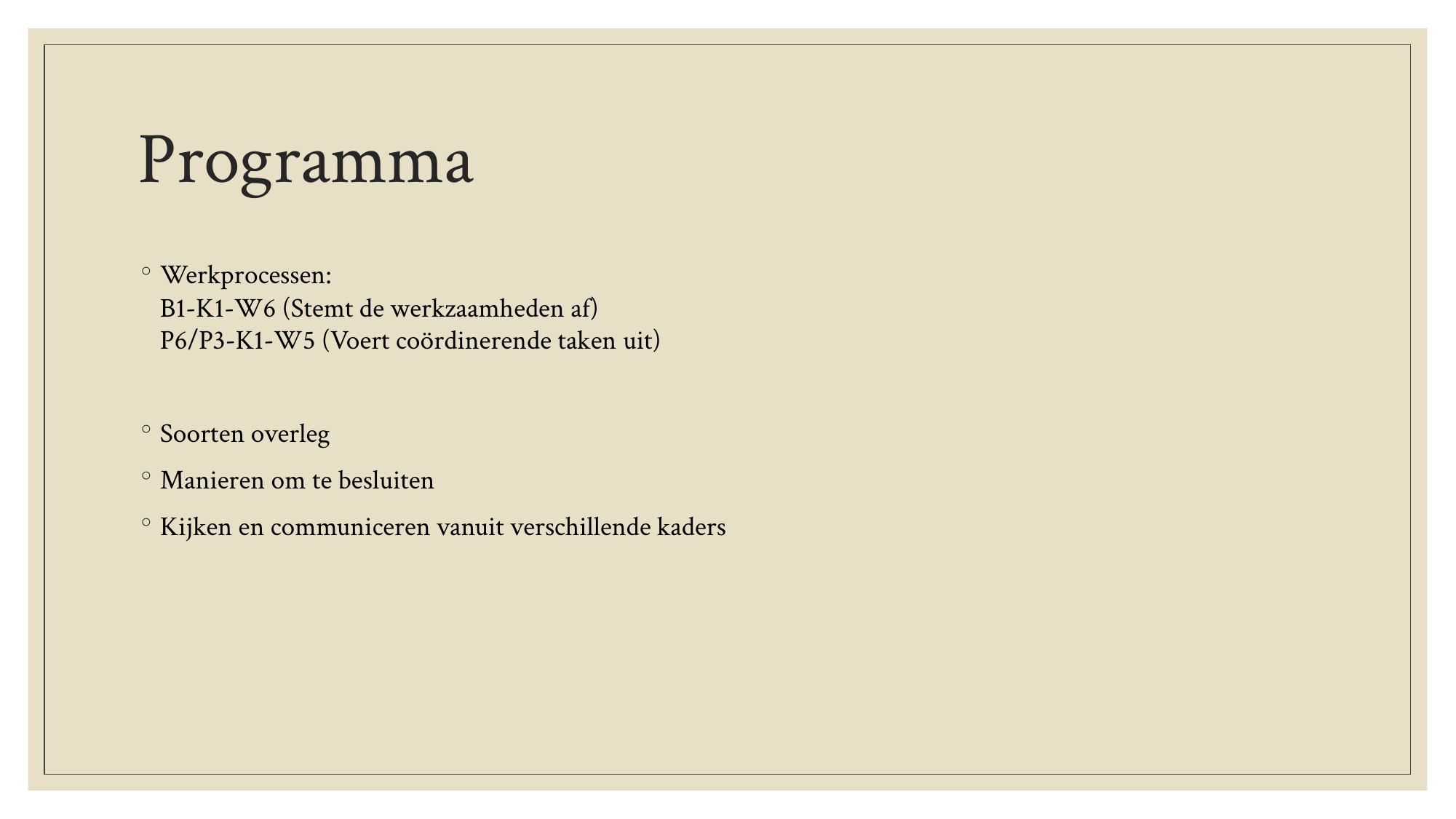

# Programma
Werkprocessen:
B1-K1-W6 (Stemt de werkzaamheden af)
P6/P3-K1-W5 (Voert coördinerende taken uit)

Soorten overleg
Manieren om te besluiten
Kijken en communiceren vanuit verschillende kaders